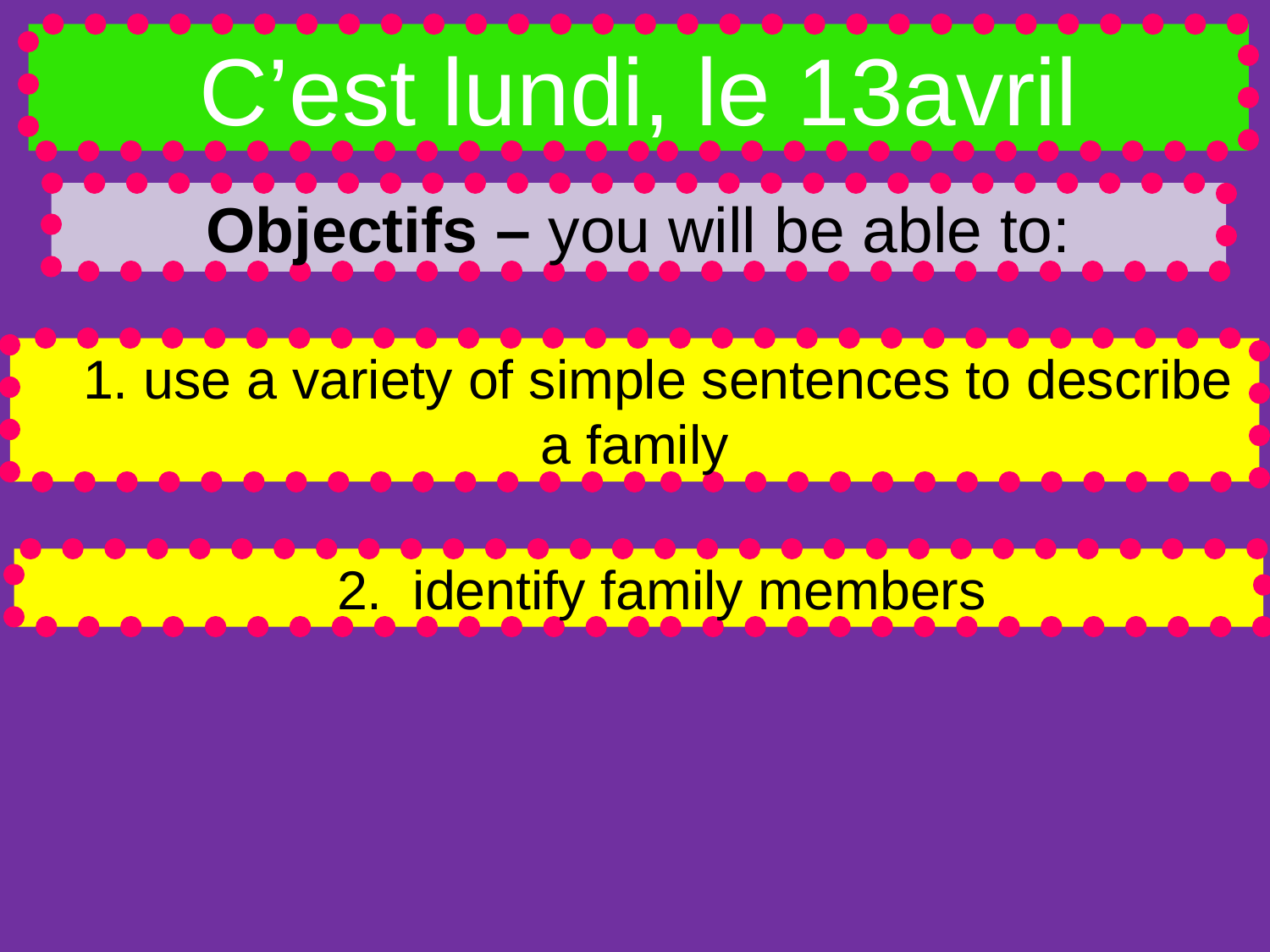

C’est lundi, le 13avril
Objectifs – you will be able to:
   1. use a variety of simple sentences to describe a family
   2.  identify family members